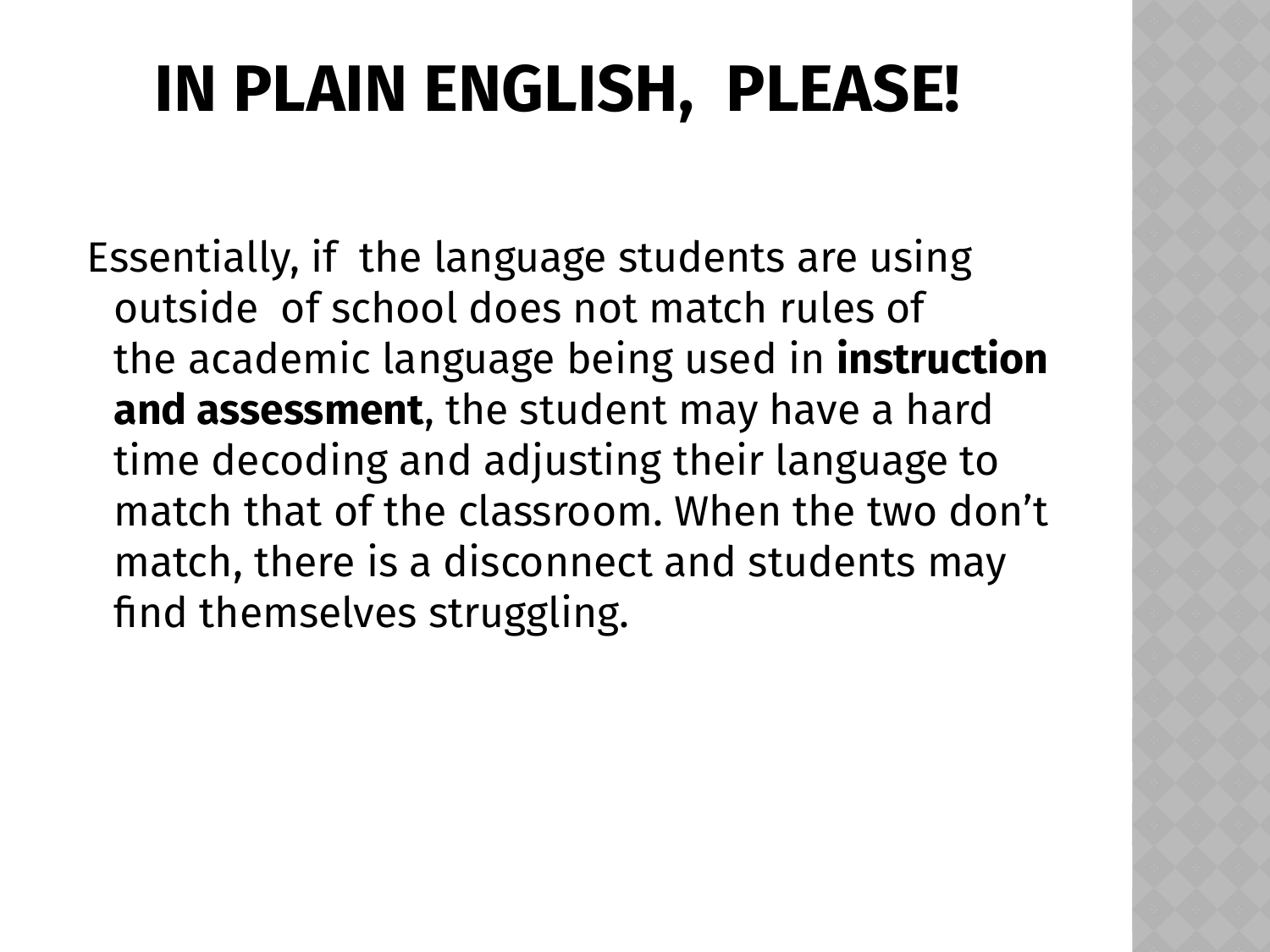

# In plain English,  please!
 Essentially, if  the language students are using    outside  of school does not match rules of the academic language being used in instruction and assessment, the student may have a hard time decoding and adjusting their language to match that of the classroom. When the two don’t match, there is a disconnect and students may find themselves struggling.